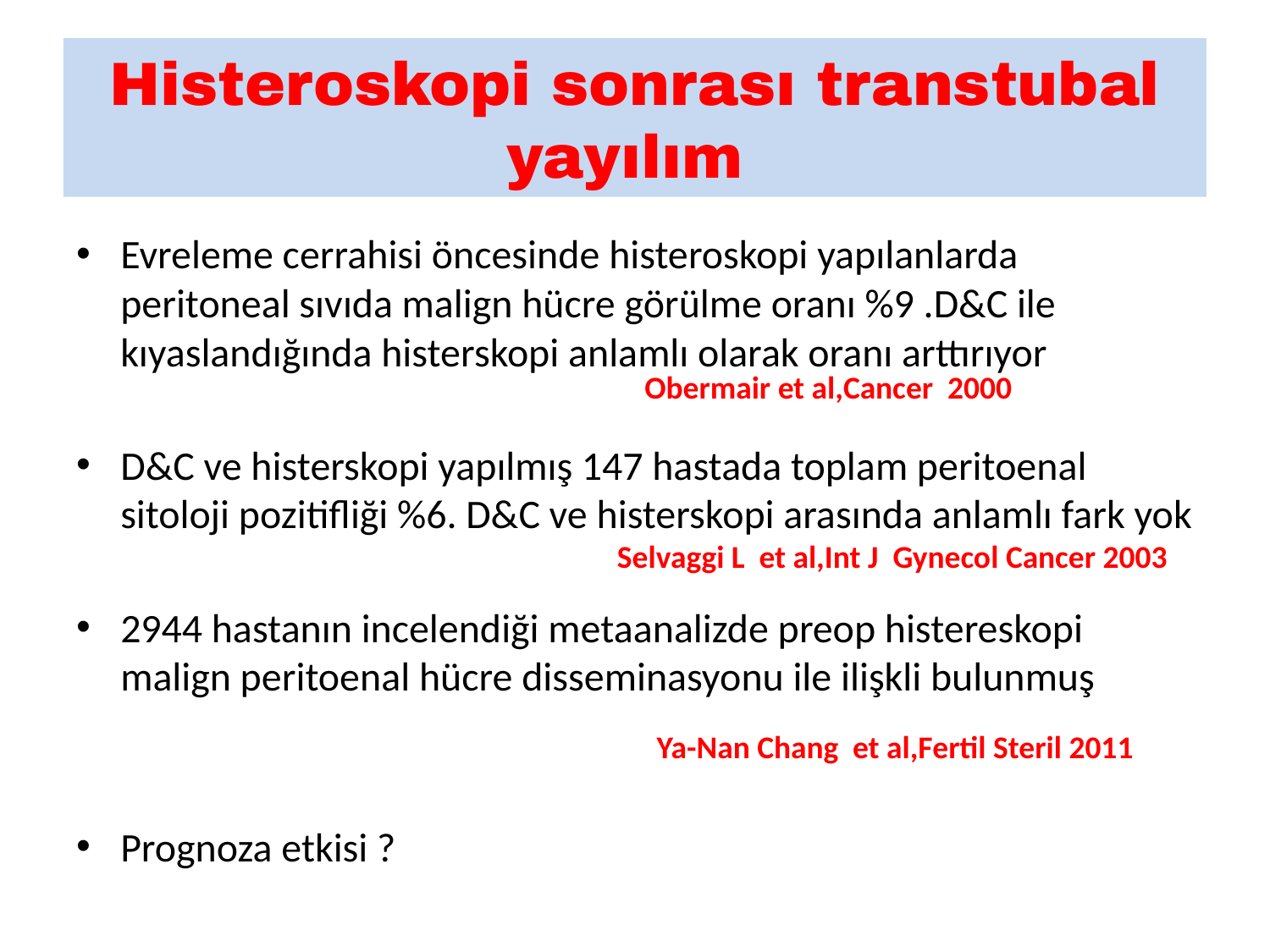

Histeroskopi sonrası transtubal yayılım
Evreleme cerrahisi öncesinde histeroskopi yapılanlarda peritoneal sıvıda malign hücre görülme oranı %9 .D&C ile kıyaslandığında histerskopi anlamlı olarak oranı arttırıyor

D&C ve histerskopi yapılmış 147 hastada toplam peritoenal sitoloji pozitifliği %6. D&C ve histerskopi arasında anlamlı fark yok

2944 hastanın incelendiği metaanalizde preop histereskopi malign peritoenal hücre disseminasyonu ile ilişkli bulunmuş

Prognoza etkisi ?

Obermair et al,Cancer  2000
Selvaggi L  et al,Int J  Gynecol Cancer 2003
Ya-Nan Chang  et al,Fertil Steril 2011